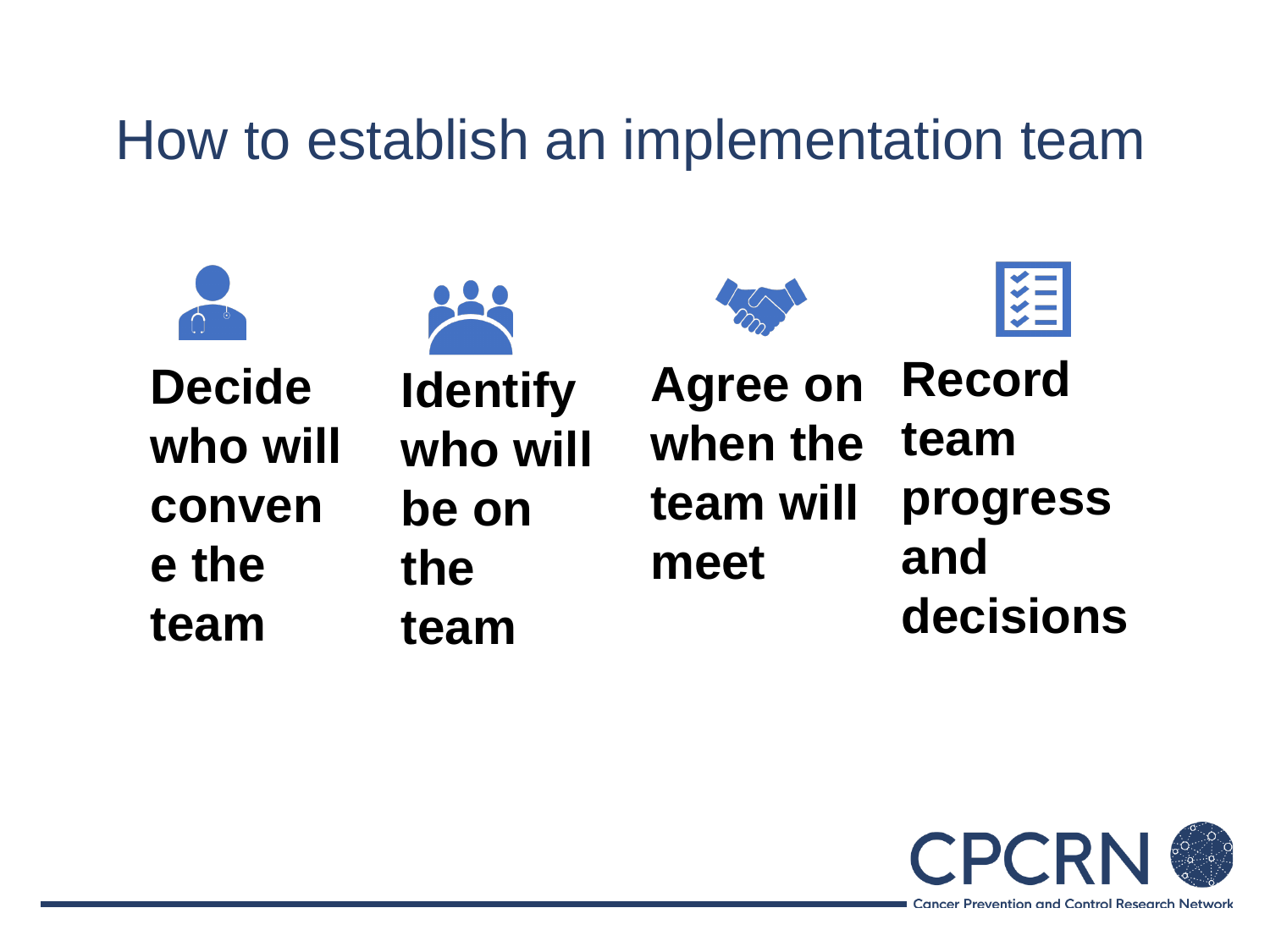

# How to establish an implementation team

Record team progress and decisions
Agree on when the team will meet
Decide who will convene the team
Identify who will be on the team